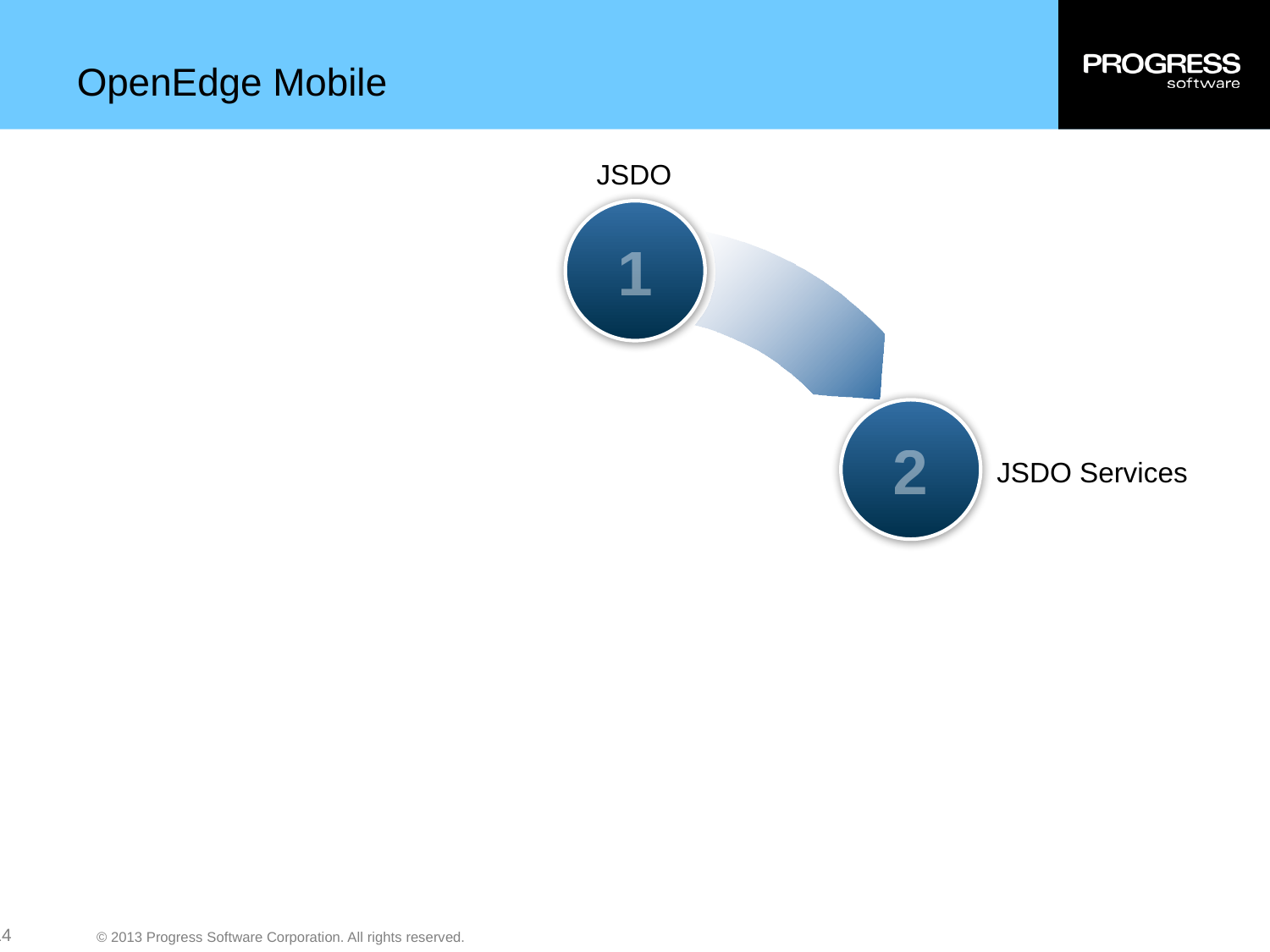

# OpenEdge Mobile
JSDO
1

2
JSDO Services